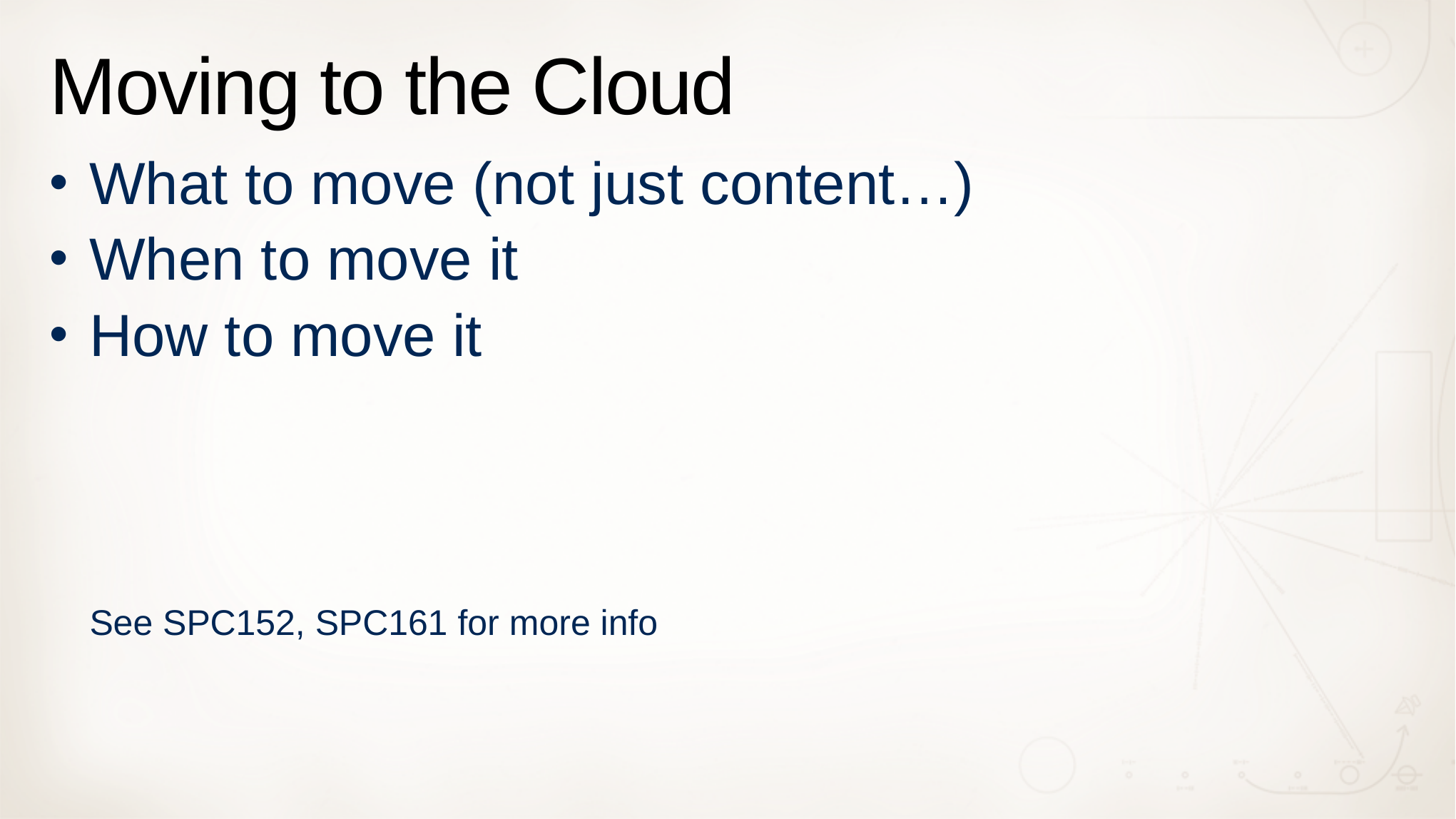

# Moving to the Cloud
What to move (not just content…)
When to move it
How to move it

See SPC152, SPC161 for more info